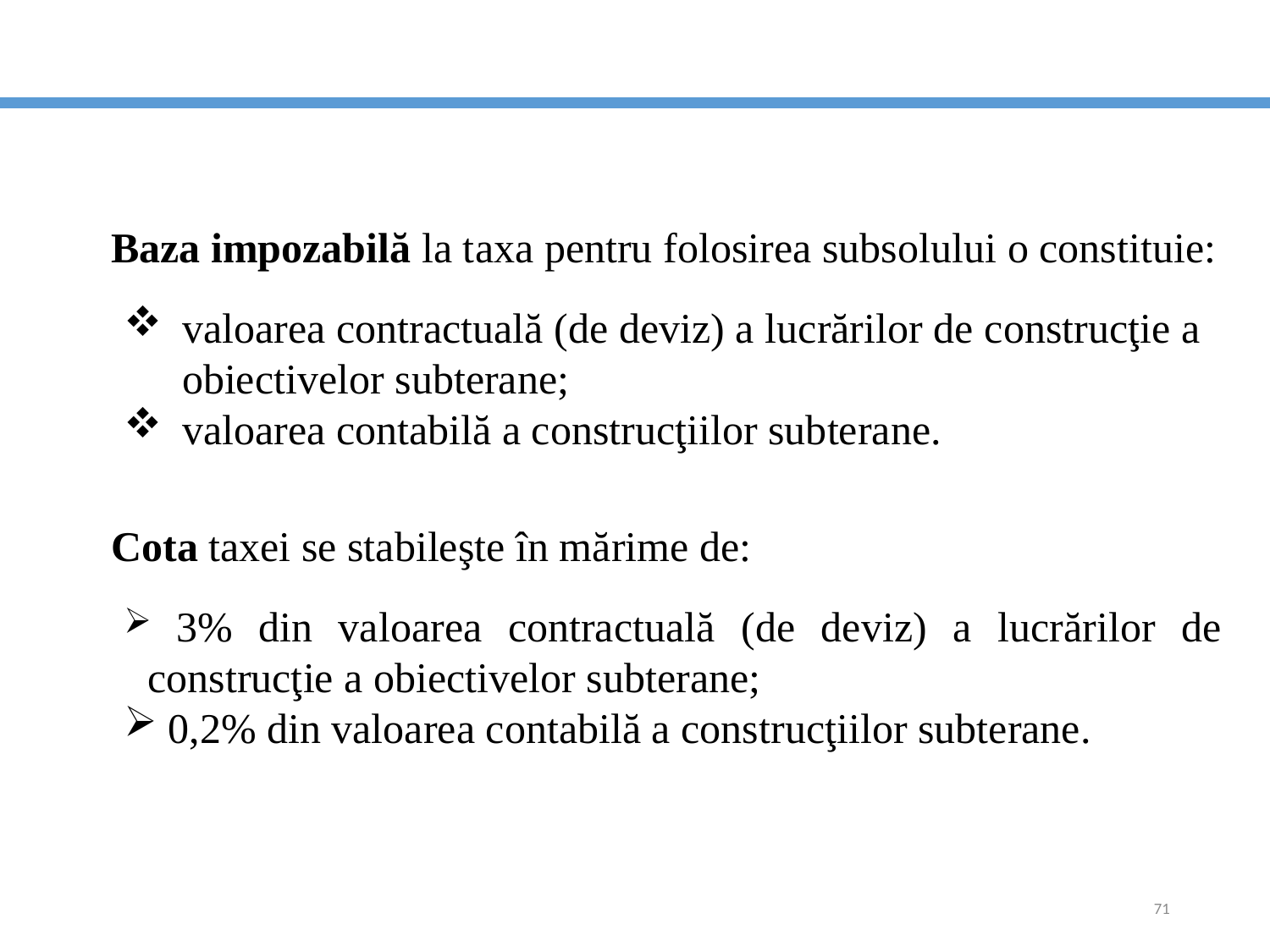

Baza impozabilă la taxa pentru folosirea subsolului o constituie:

 valoarea contractuală (de deviz) a lucrărilor de construcţie a    obiectivelor subterane;
 valoarea contabilă a construcţiilor subterane.

Cota taxei se stabileşte în mărime de:

 3% din valoarea contractuală (de deviz) a lucrărilor de construcţie a obiectivelor subterane;
 0,2% din valoarea contabilă a construcţiilor subterane.

71